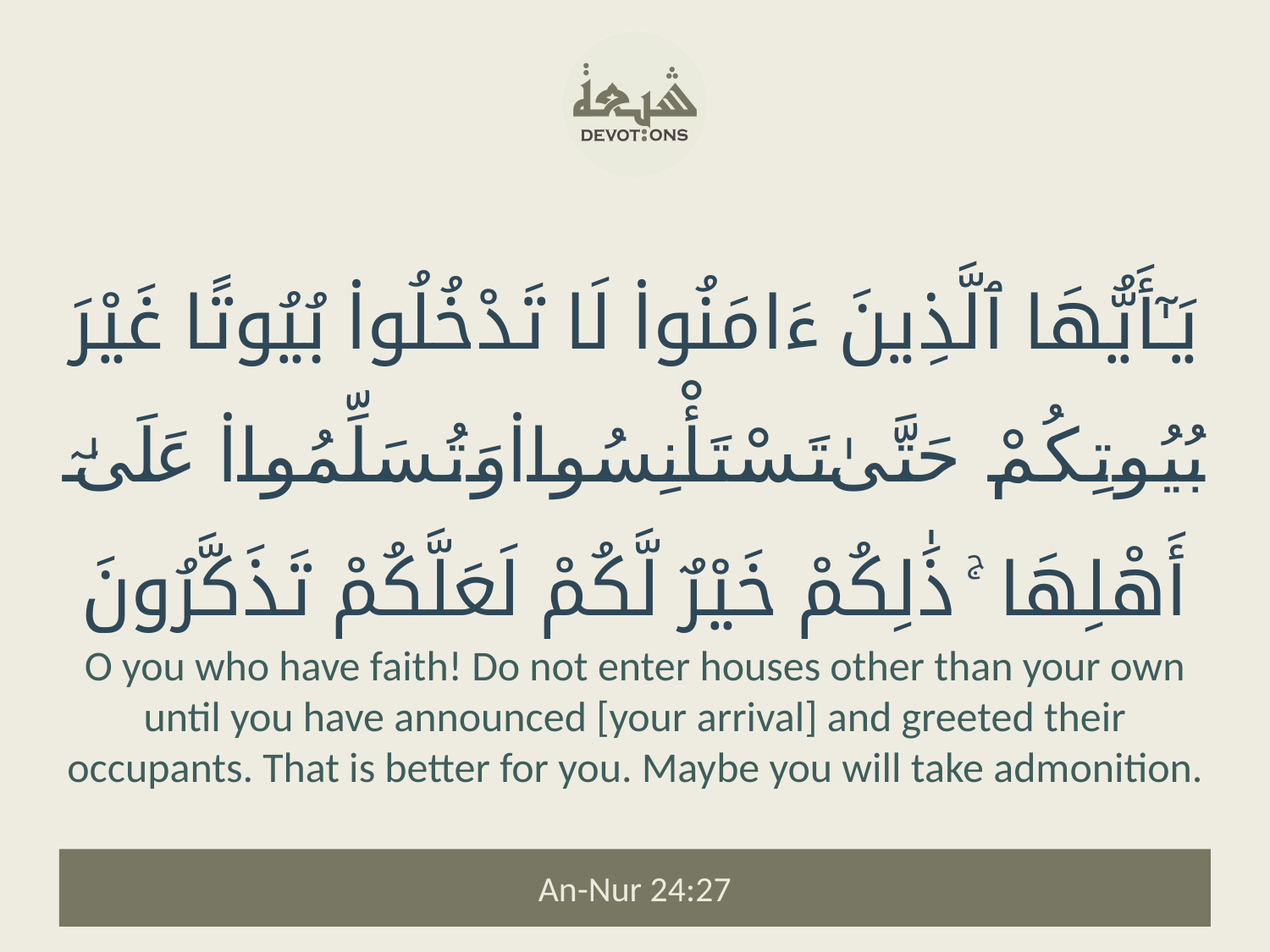

يَـٰٓأَيُّهَا ٱلَّذِينَ ءَامَنُوا۟ لَا تَدْخُلُوا۟ بُيُوتًا غَيْرَ بُيُوتِكُمْ حَتَّىٰ تَسْتَأْنِسُوا۟ وَتُسَلِّمُوا۟ عَلَىٰٓ أَهْلِهَا ۚ ذَٰلِكُمْ خَيْرٌ لَّكُمْ لَعَلَّكُمْ تَذَكَّرُونَ
O you who have faith! Do not enter houses other than your own until you have announced [your arrival] and greeted their occupants. That is better for you. Maybe you will take admonition.
An-Nur 24:27